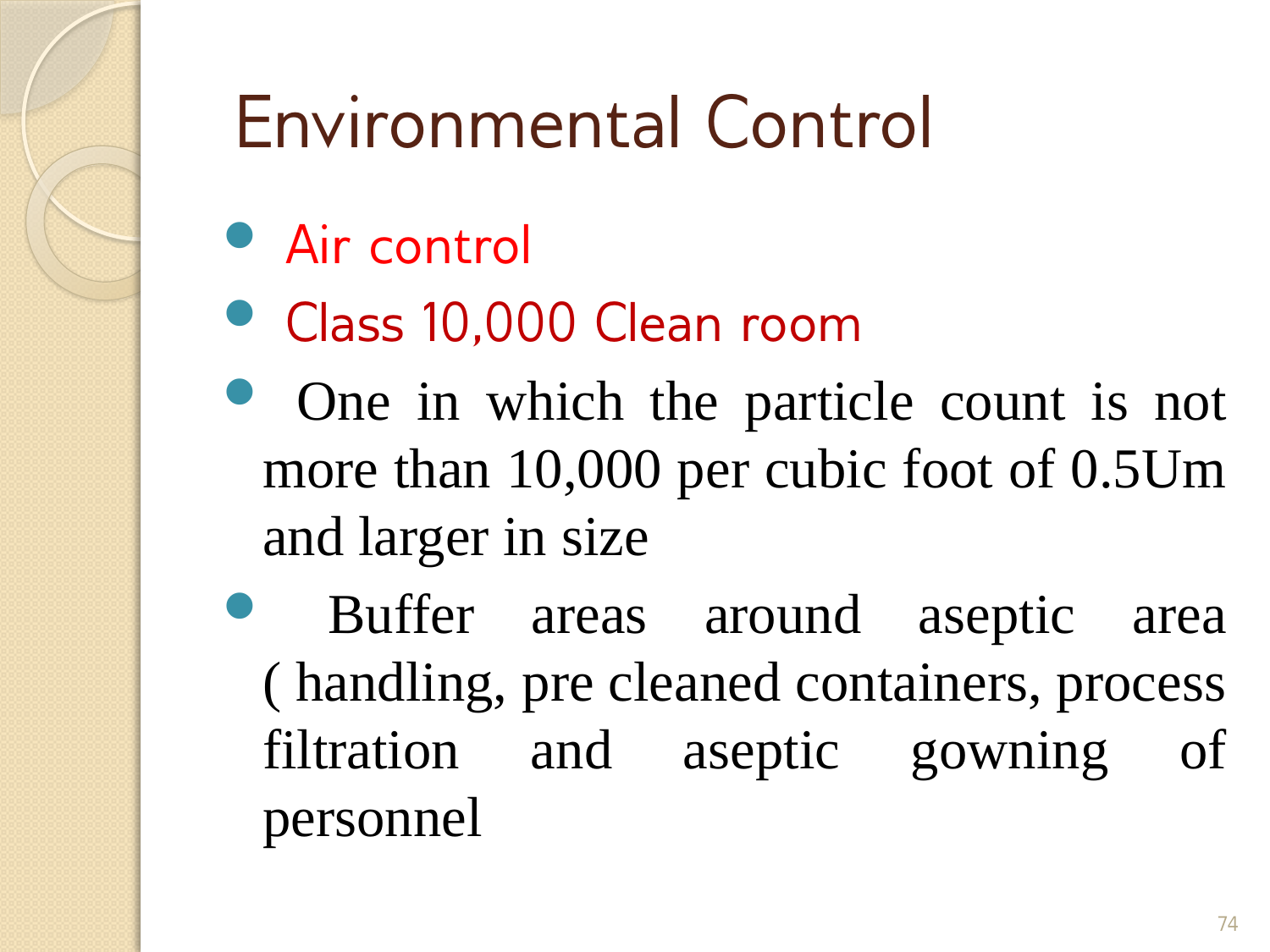

# Environmental Control
 Air control
 Class 10,000 Clean room
 One in which the particle count is not more than 10,000 per cubic foot of 0.5Um and larger in size
 Buffer areas around aseptic area ( handling, pre cleaned containers, process filtration and aseptic gowning of personnel
74